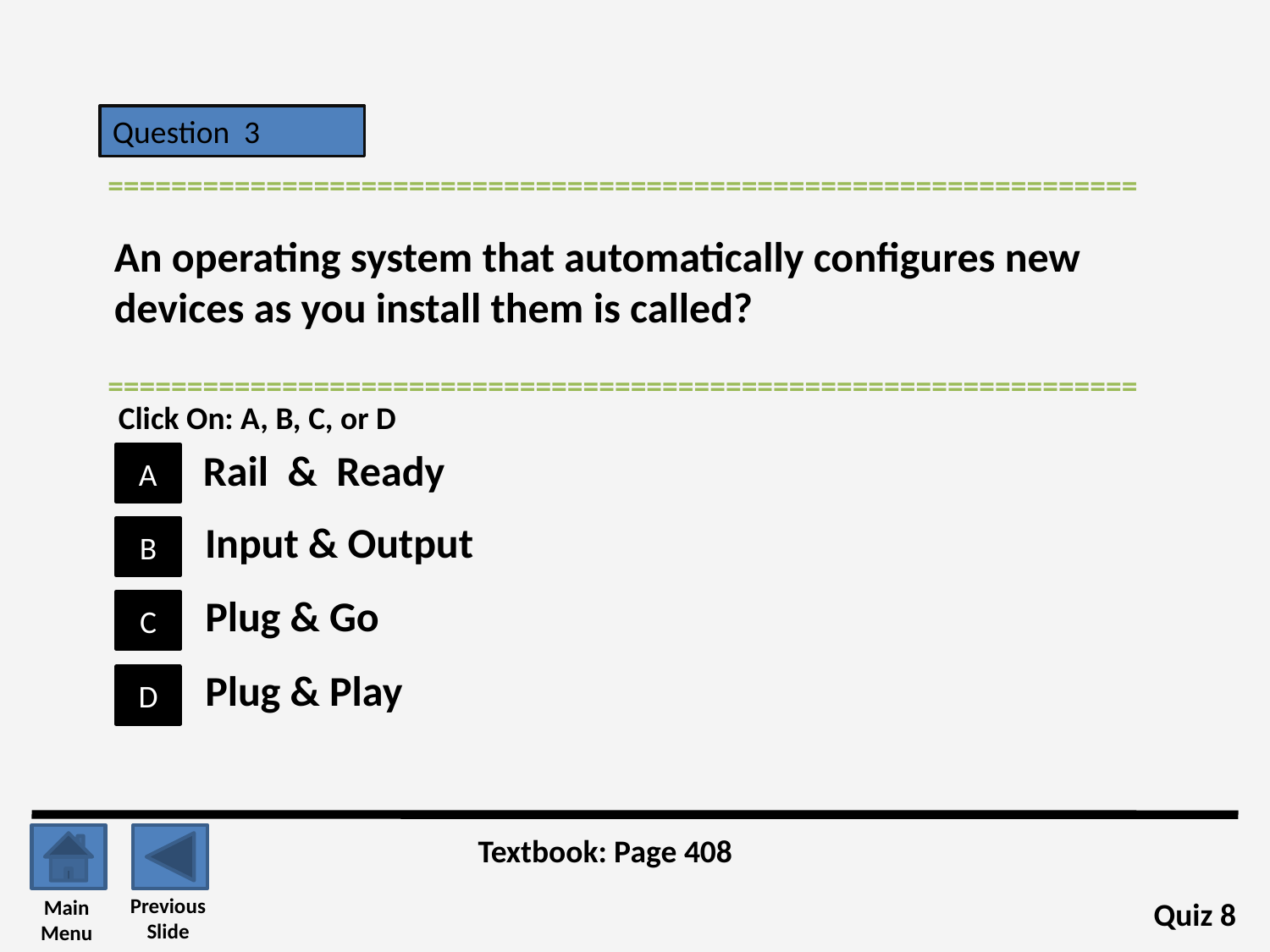

Question  3
=================================================================
An operating system that automatically configures new devices as you install them is called?
=================================================================
Click On: A, B, C, or D

Rail  &  Ready
A
Input & Output
B
Plug & Go
C
Plug & Play
D

Textbook: Page 408
Previous
Slide
Main
Menu
Quiz 8